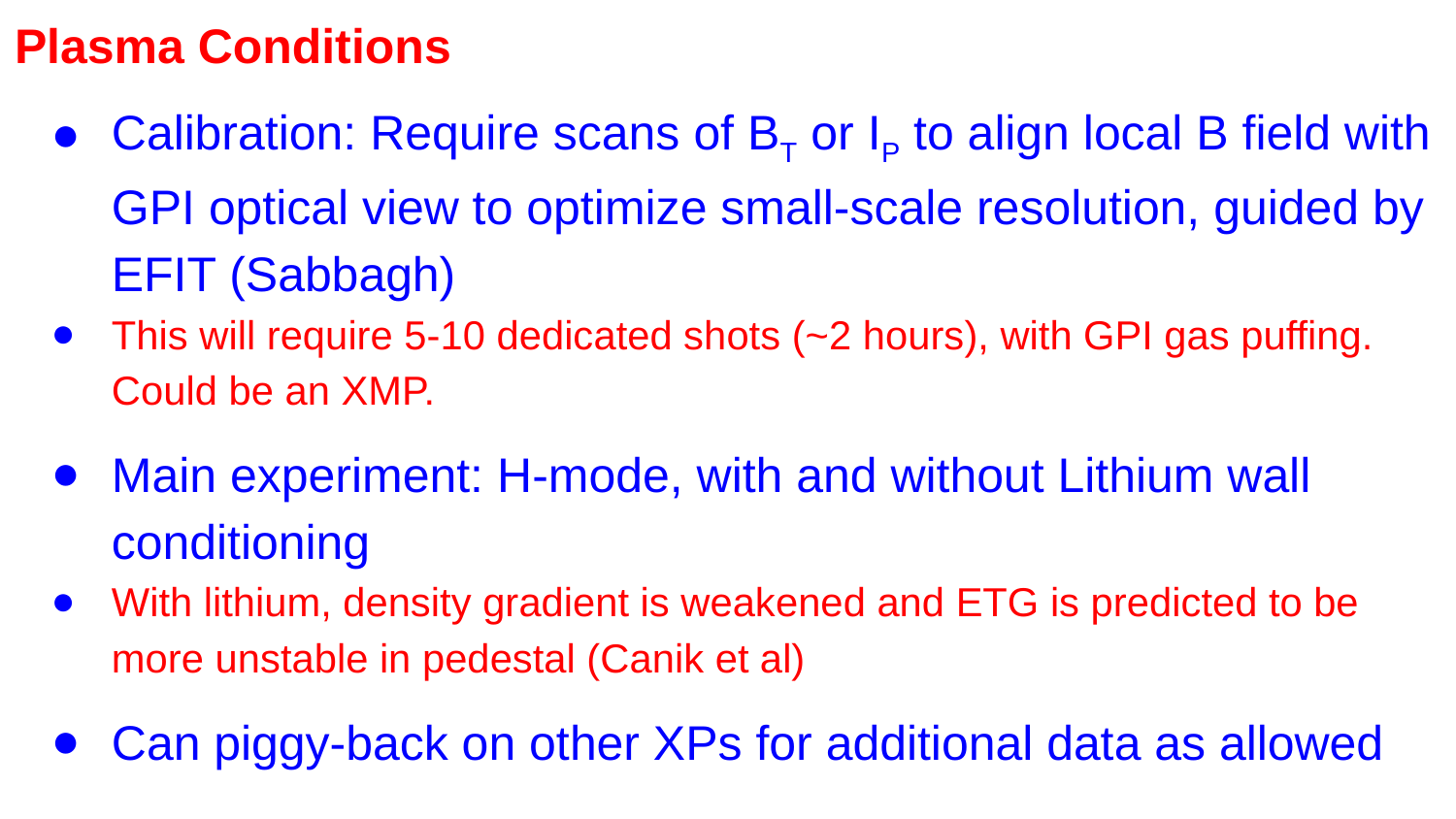

# Plasma Conditions
Calibration: Require scans of BT or IP to align local B field with GPI optical view to optimize small-scale resolution, guided by EFIT (Sabbagh)
This will require 5-10 dedicated shots (~2 hours), with GPI gas puffing. Could be an XMP.

Main experiment: H-mode, with and without Lithium wall conditioning
With lithium, density gradient is weakened and ETG is predicted to be more unstable in pedestal (Canik et al)

Can piggy-back on other XPs for additional data as allowed